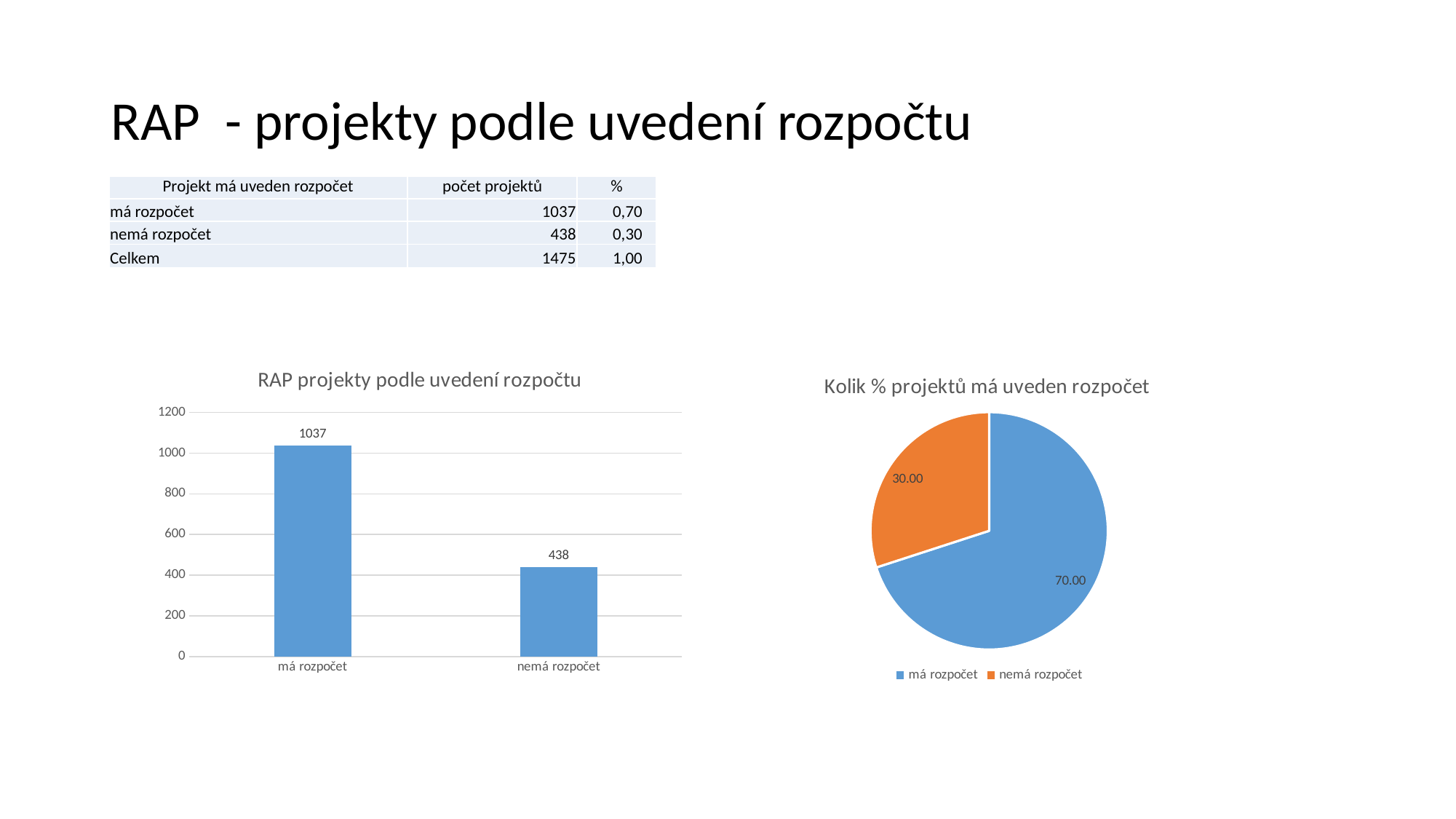

# RAP  - projekty podle uvedení rozpočtu
| Projekt má uveden rozpočet | počet projektů | % |
| --- | --- | --- |
| má rozpočet | 1037 | 0,70 |
| nemá rozpočet | 438 | 0,30 |
| Celkem | 1475 | 1,00 |

### Chart: RAP projekty podle uvedení rozpočtu

| Category |  |
|---|---|
| má rozpočet | 1037.0 |
| nemá rozpočet | 438.0 |

### Chart: Kolik % projektů má uveden rozpočet

| Category |  |
|---|---|
| má rozpočet | 70.0 |
| nemá rozpočet | 30.0 |